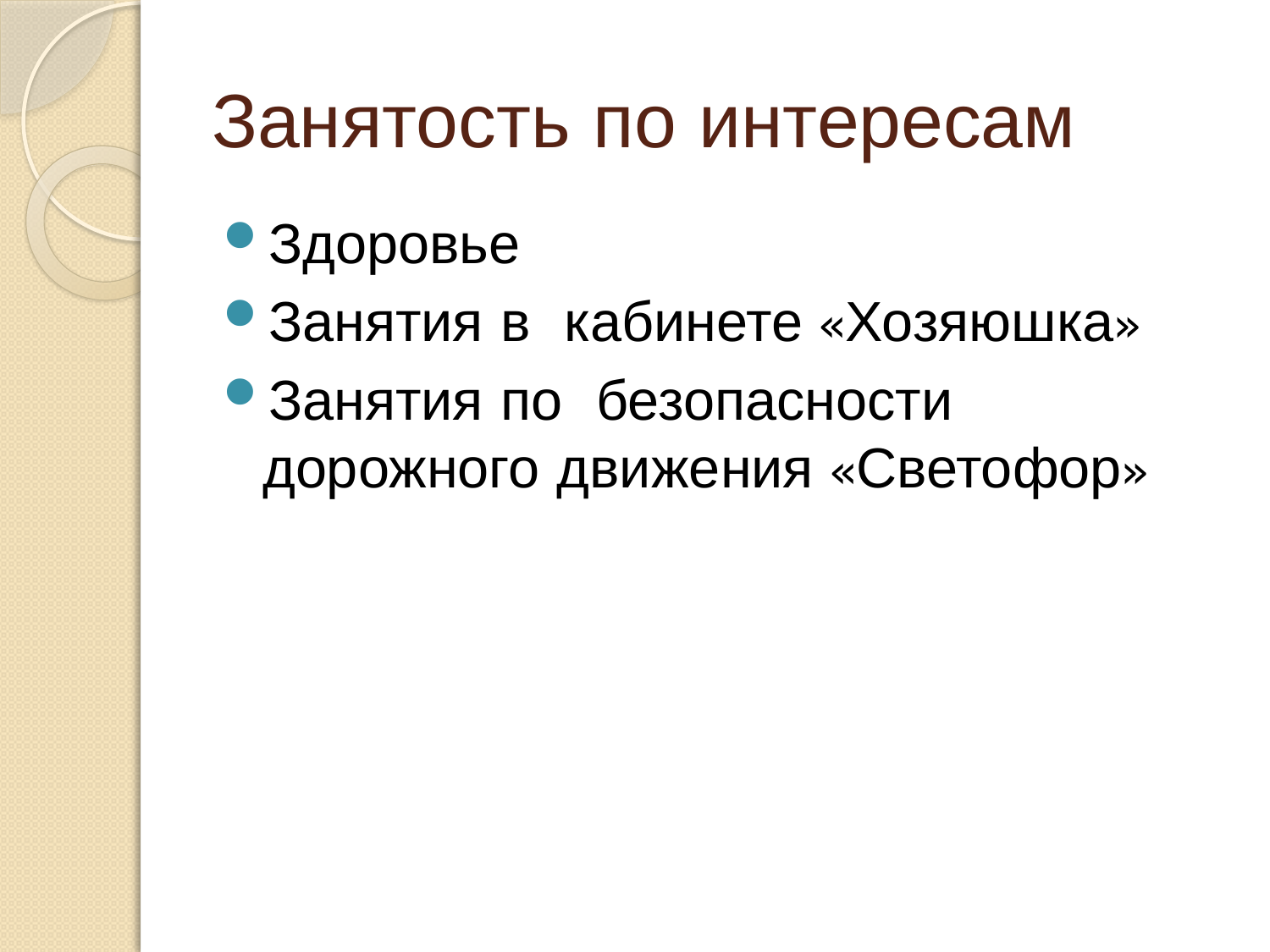

# Занятость по интересам
Здоровье
Занятия в  кабинете «Хозяюшка»
Занятия по  безопасности дорожного движения «Светофор»